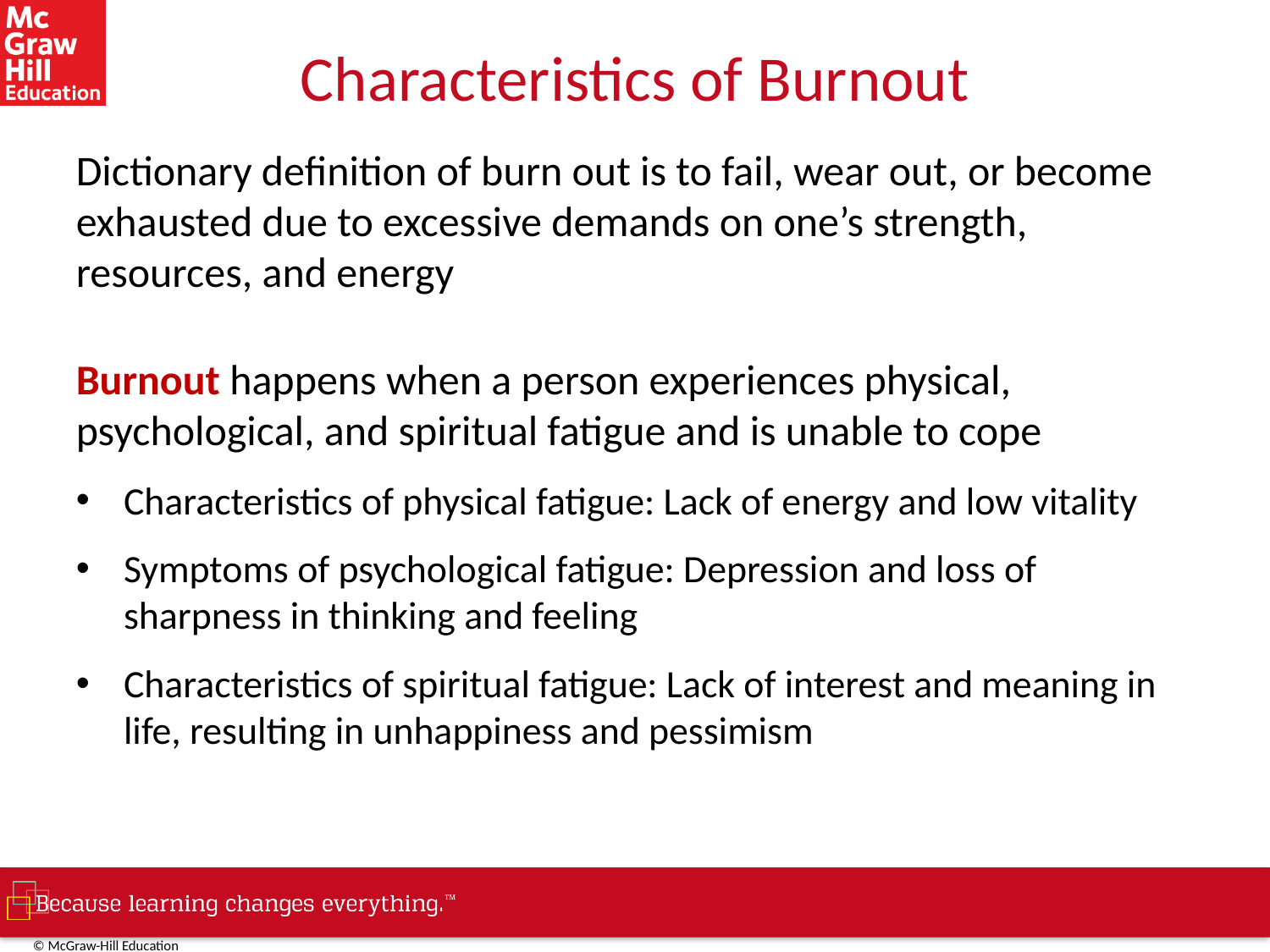

# Characteristics of Burnout
Dictionary definition of burn out is to fail, wear out, or become exhausted due to excessive demands on one’s strength, resources, and energy

Burnout happens when a person experiences physical, psychological, and spiritual fatigue and is unable to cope
Characteristics of physical fatigue: Lack of energy and low vitality
Symptoms of psychological fatigue: Depression and loss of sharpness in thinking and feeling
Characteristics of spiritual fatigue: Lack of interest and meaning in life, resulting in unhappiness and pessimism